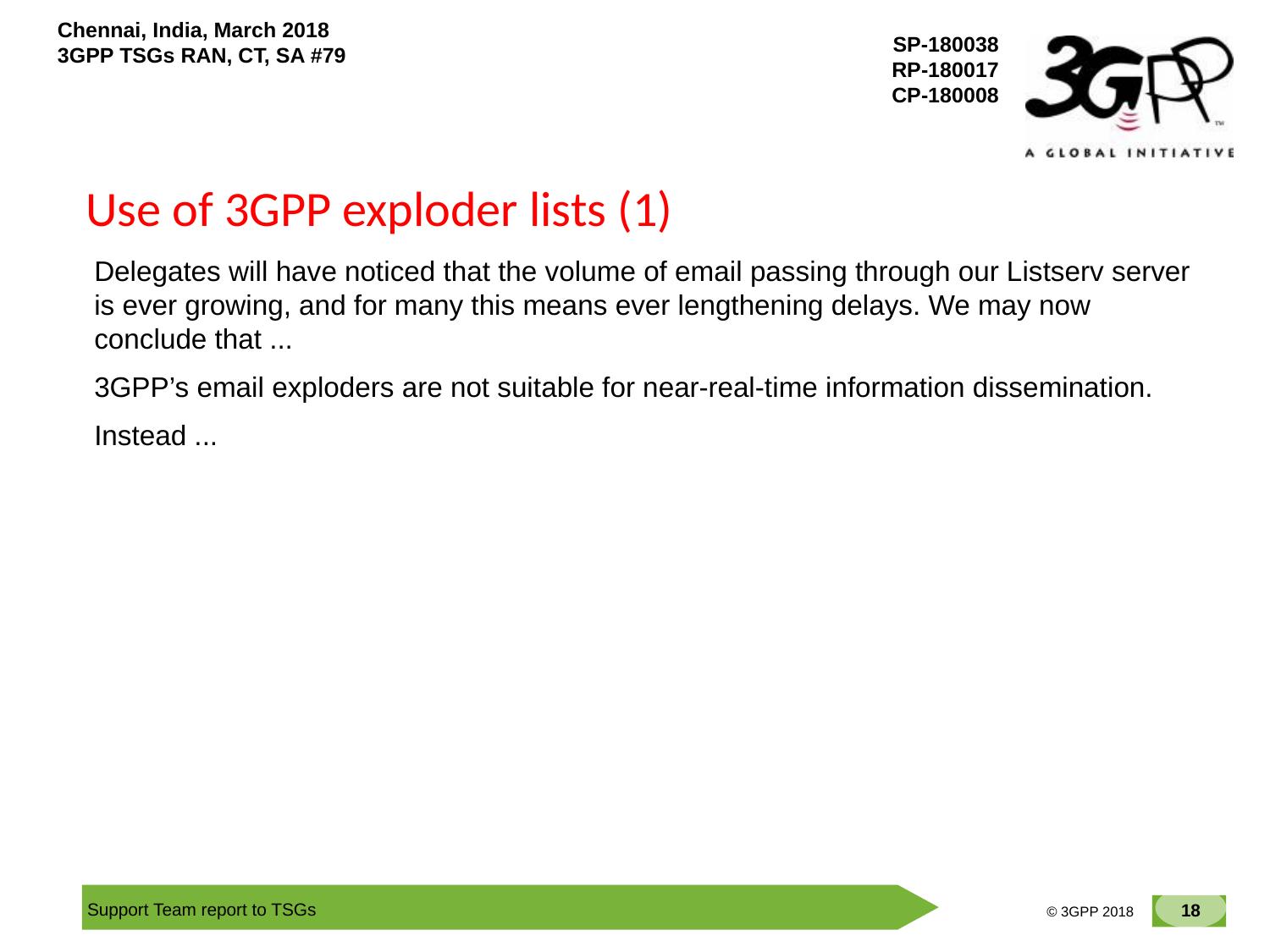

Use of 3GPP exploder lists (1)
Delegates will have noticed that the volume of email passing through our Listserv server is ever growing, and for many this means ever lengthening delays. We may now conclude that ...
3GPP’s email exploders are not suitable for near-real-time information dissemination.
Instead ...